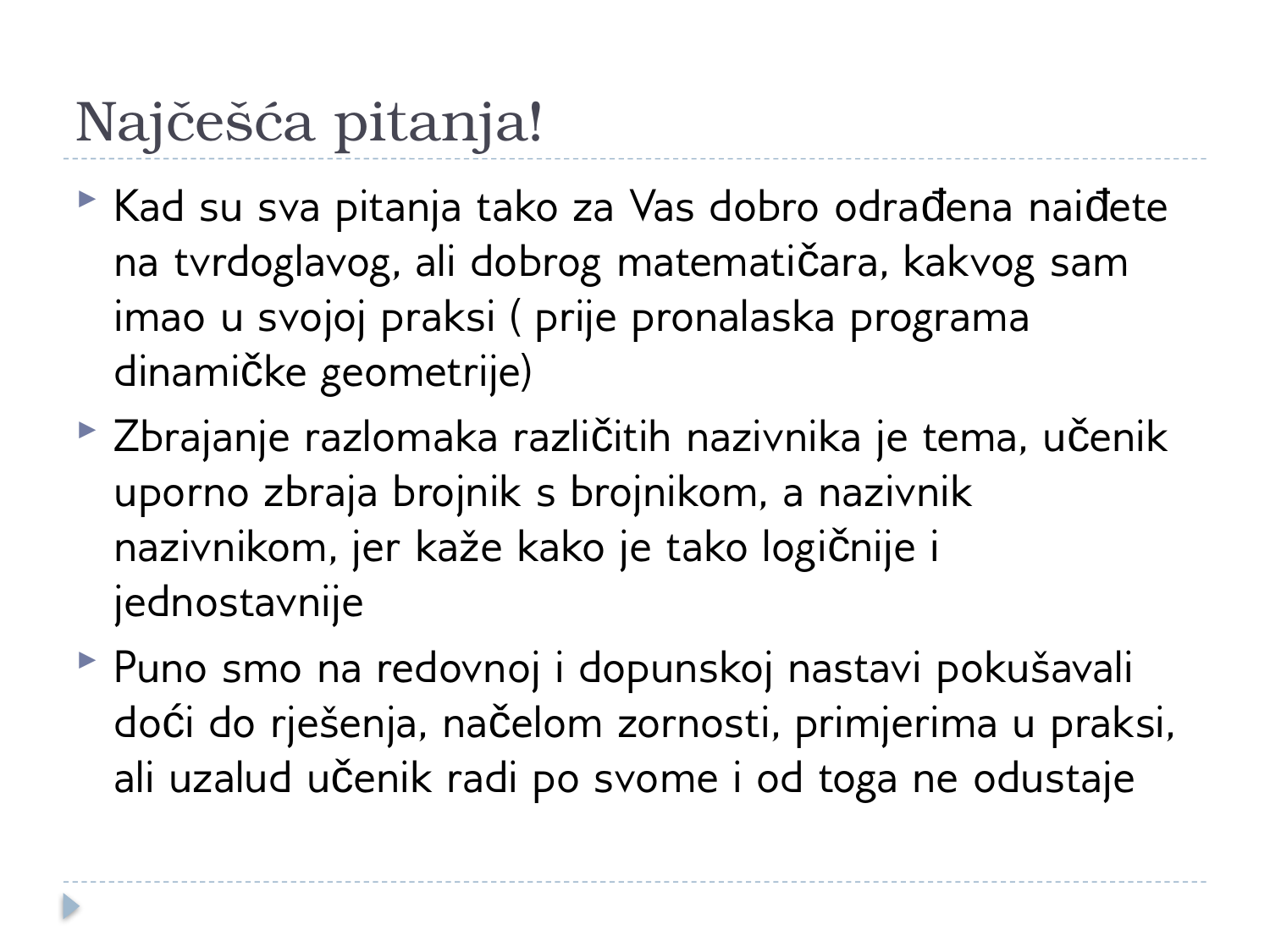

# Najčešća pitanja!
Kad su sva pitanja tako za Vas dobro odrađena naiđete na tvrdoglavog, ali dobrog matematičara, kakvog sam imao u svojoj praksi ( prije pronalaska programa dinamičke geometrije)
Zbrajanje razlomaka različitih nazivnika je tema, učenik uporno zbraja brojnik s brojnikom, a nazivnik nazivnikom, jer kaže kako je tako logičnije i jednostavnije
Puno smo na redovnoj i dopunskoj nastavi pokušavali doći do rješenja, načelom zornosti, primjerima u praksi, ali uzalud učenik radi po svome i od toga ne odustaje